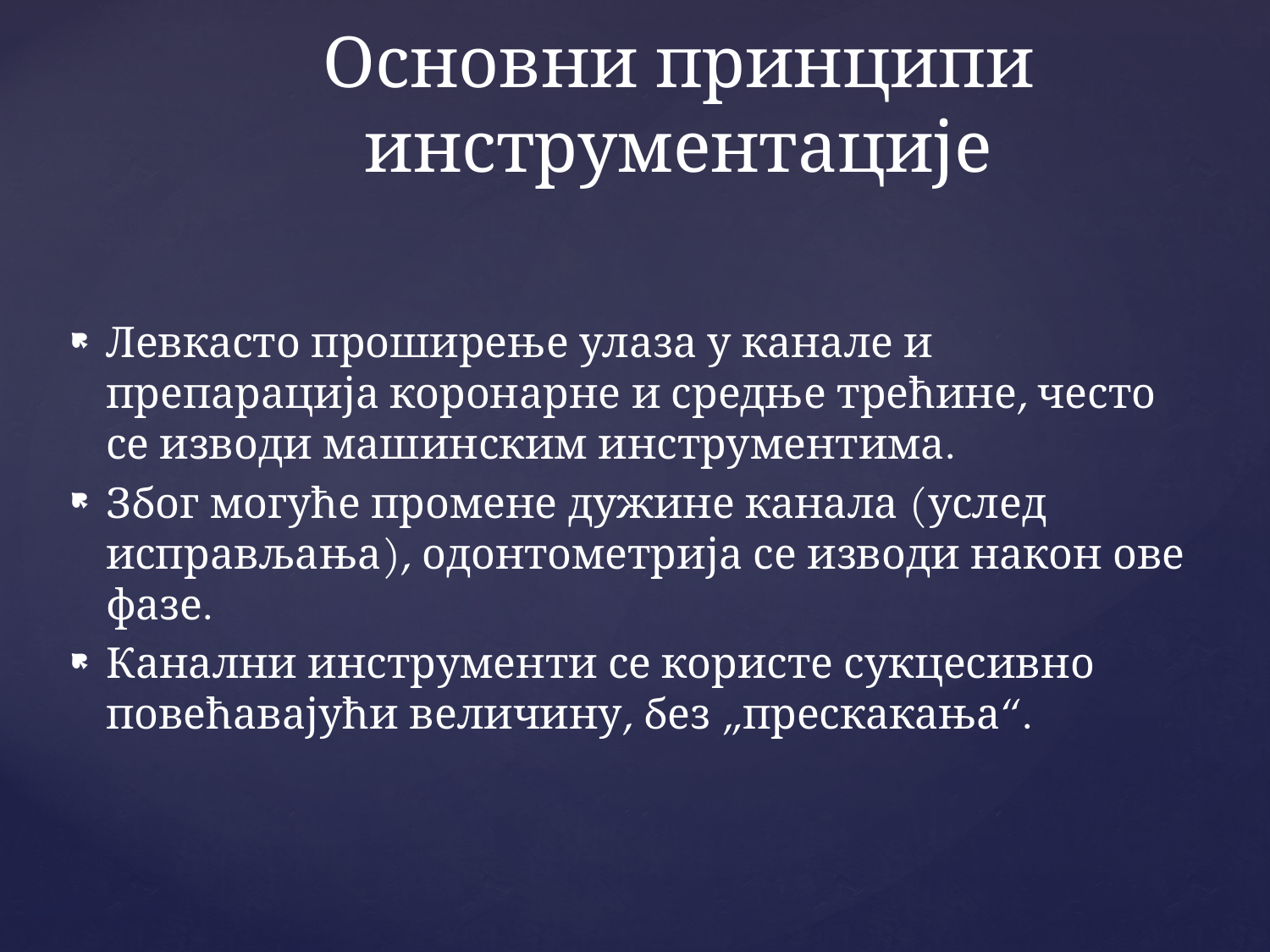

# Основни принципи инструментације
Левкасто проширење улаза у канале и препарација коронарне и средње трећине, често се изводи машинским инструментима.
Због могуће промене дужине канала (услед исправљања), одонтометрија се изводи након ове фазе.
Канални инструменти се користе сукцесивно повећавајући величину, без „прескакања“.